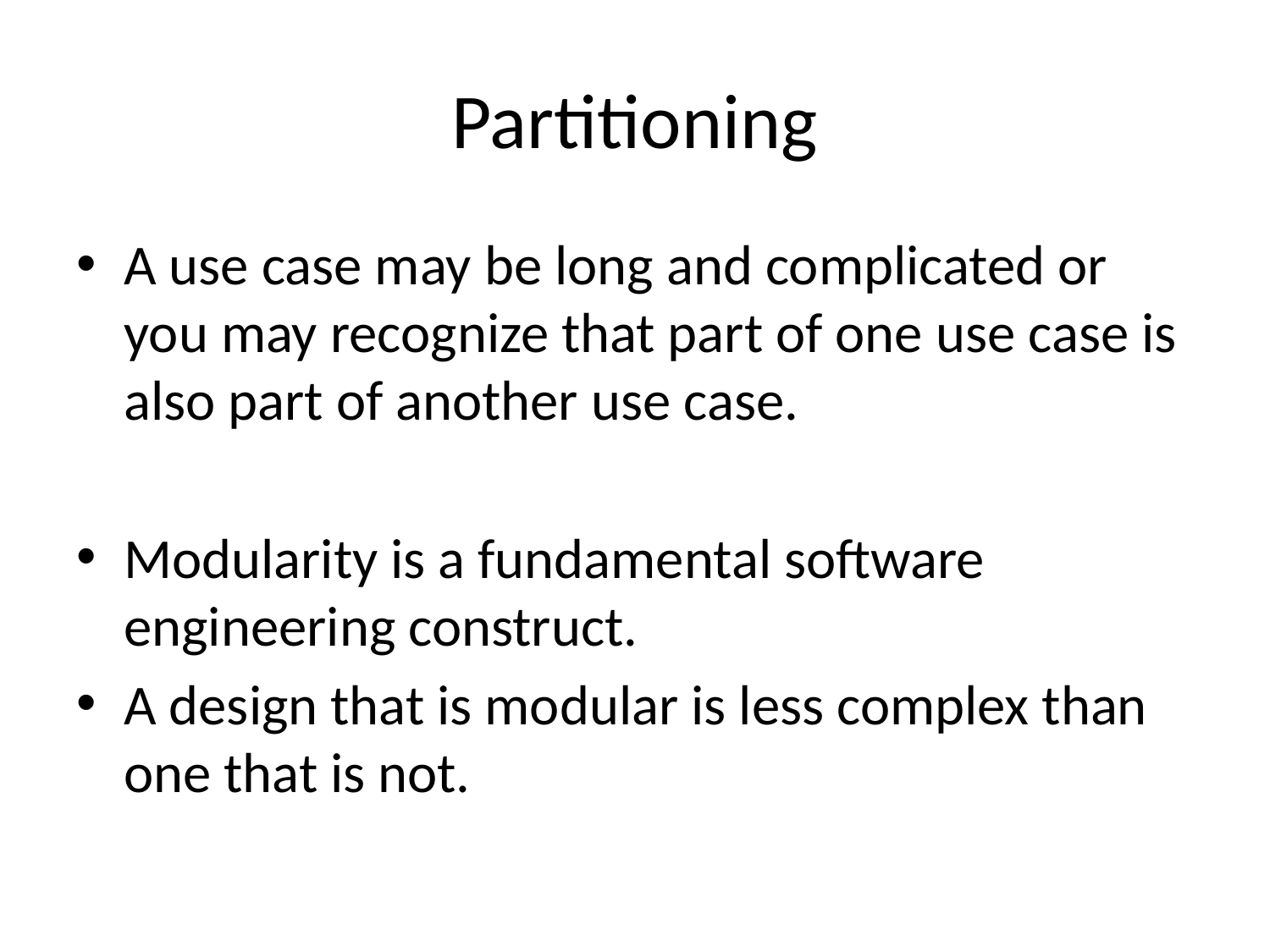

# Partitioning
A use case may be long and complicated or you may recognize that part of one use case is also part of another use case.

Modularity is a fundamental software engineering construct.
A design that is modular is less complex than one that is not.